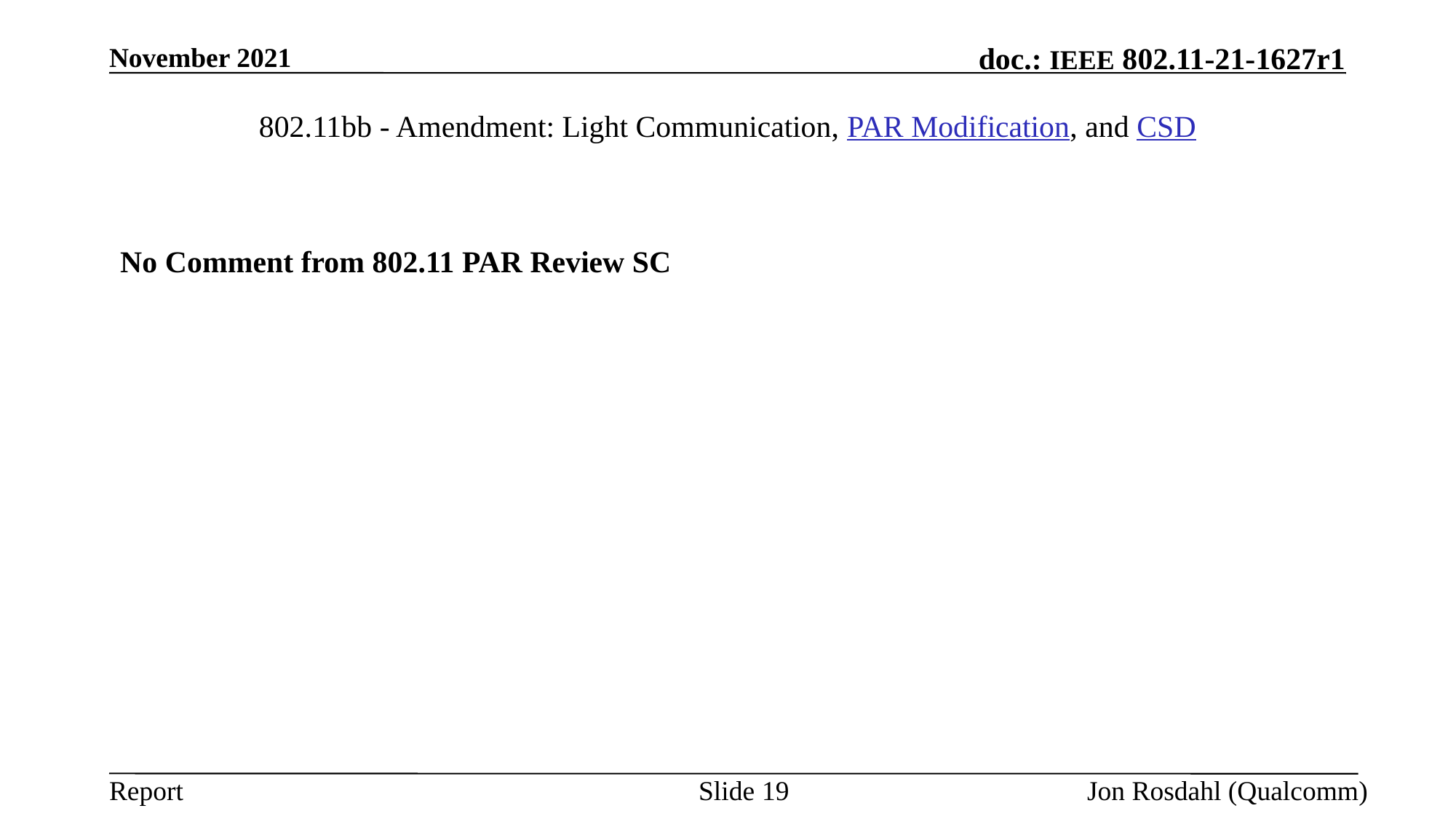

November 2021
# 802.11bb - Amendment: Light Communication, PAR Modification, and CSD
No Comment from 802.11 PAR Review SC
Slide 19
Jon Rosdahl (Qualcomm)